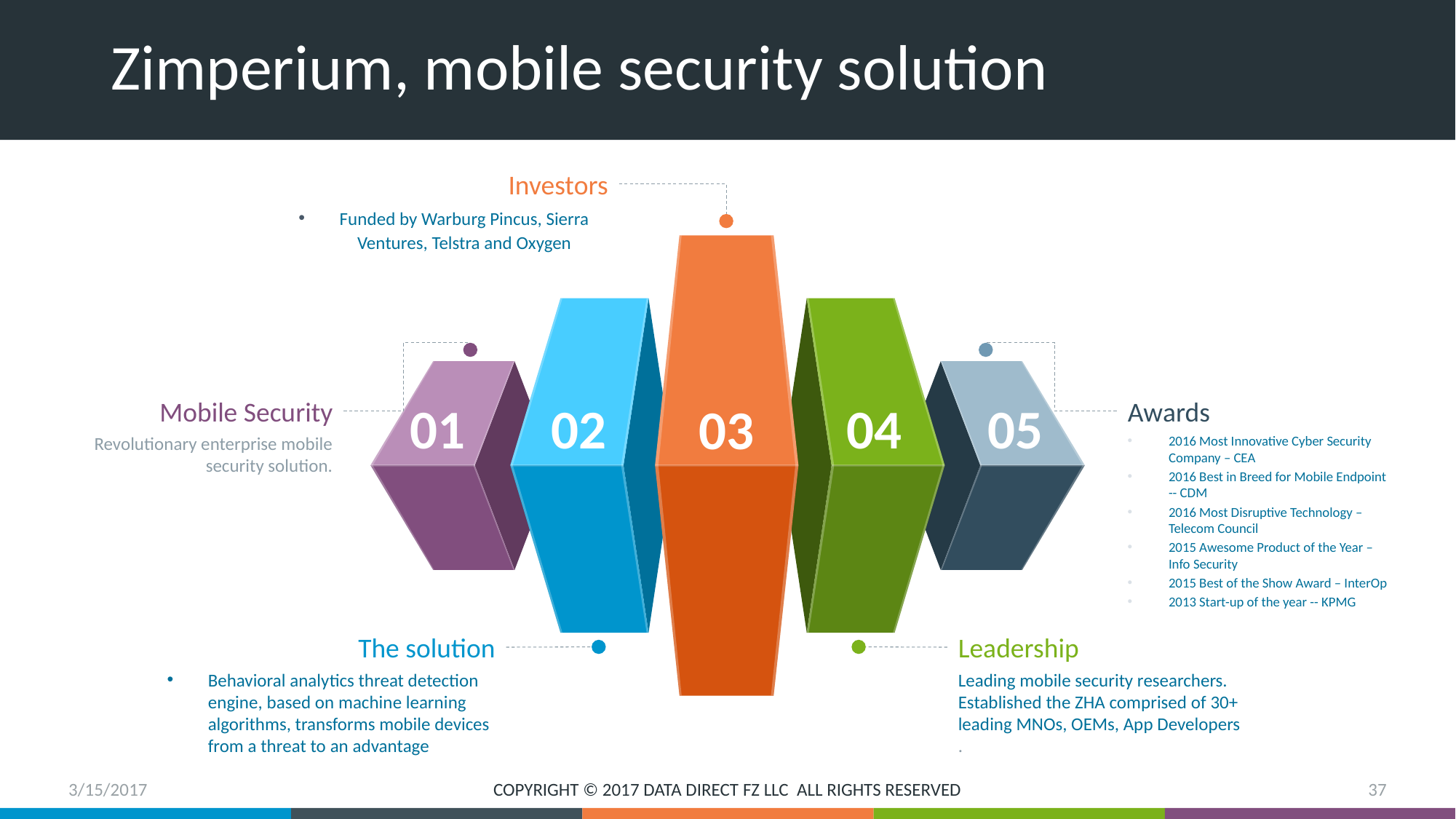

# Zimperium, mobile security solution
Investors
Funded by Warburg Pincus, Sierra Ventures, Telstra and Oxygen

01
02
04
05
Mobile Security
Revolutionary enterprise mobile security solution.
03
Awards
2016 Most Innovative Cyber Security Company – CEA
2016 Best in Breed for Mobile Endpoint  -- CDM
2016 Most Disruptive Technology – Telecom Council
2015 Awesome Product of the Year – Info Security
2015 Best of the Show Award – InterOp
2013 Start-up of the year -- KPMG
The solution
Leadership

Behavioral analytics threat detection engine, based on machine learning algorithms, transforms mobile devices from a threat to an advantage
Leading mobile security researchers. Established the ZHA comprised of 30+ leading MNOs, OEMs, App Developers
.
3/15/2017
COPYRIGHT © 2017 DATA DIRECT FZ LLC  ALL RIGHTS RESERVED
37